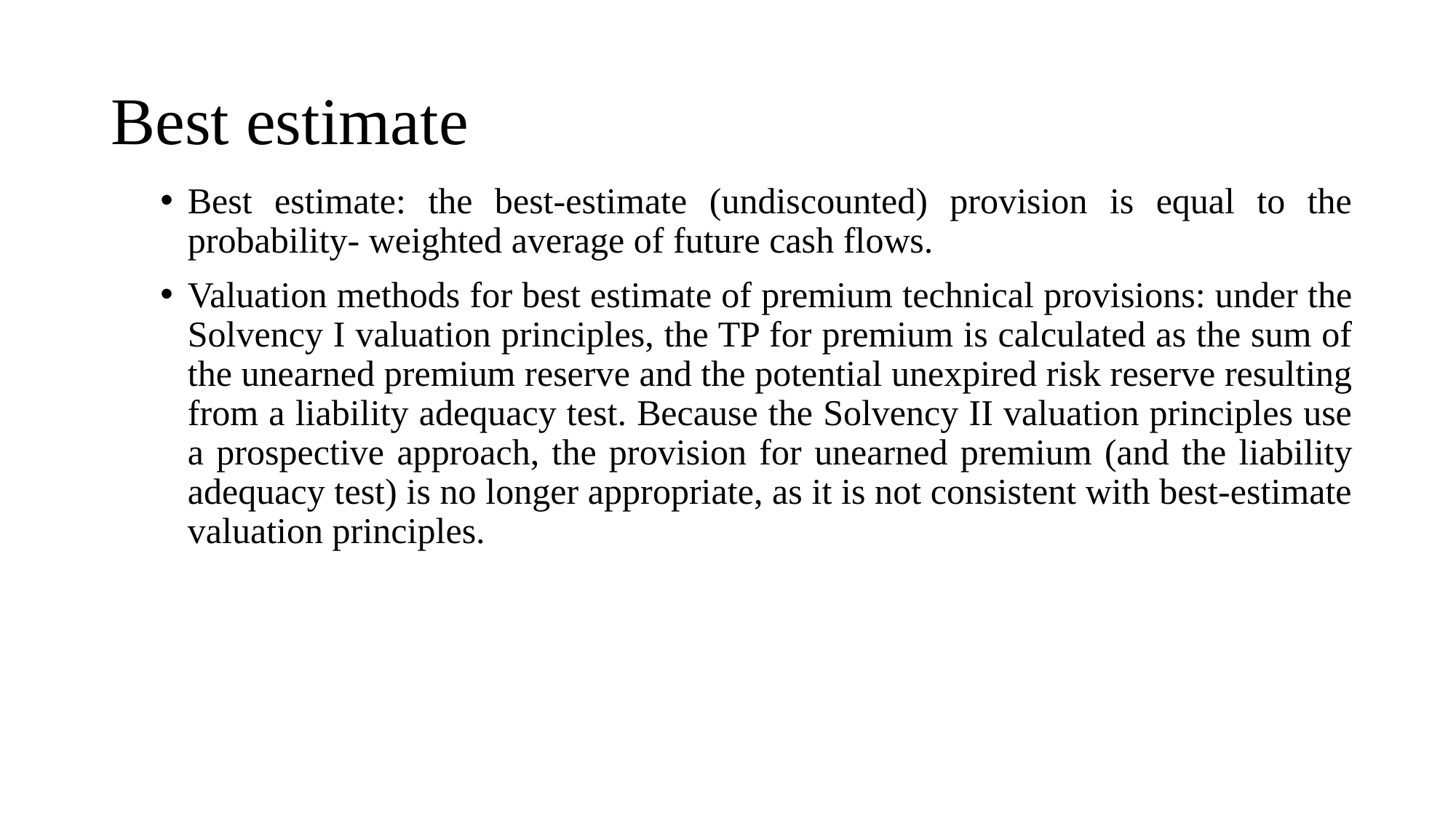

# Best estimate
Best estimate: the best-estimate (undiscounted) provision is equal to the probability- weighted average of future cash flows.
Valuation methods for best estimate of premium technical provisions: under the Solvency I valuation principles, the TP for premium is calculated as the sum of the unearned premium reserve and the potential unexpired risk reserve resulting from a liability adequacy test. Because the Solvency II valuation principles use a prospective approach, the provision for unearned premium (and the liability adequacy test) is no longer appropriate, as it is not consistent with best-estimate valuation principles.